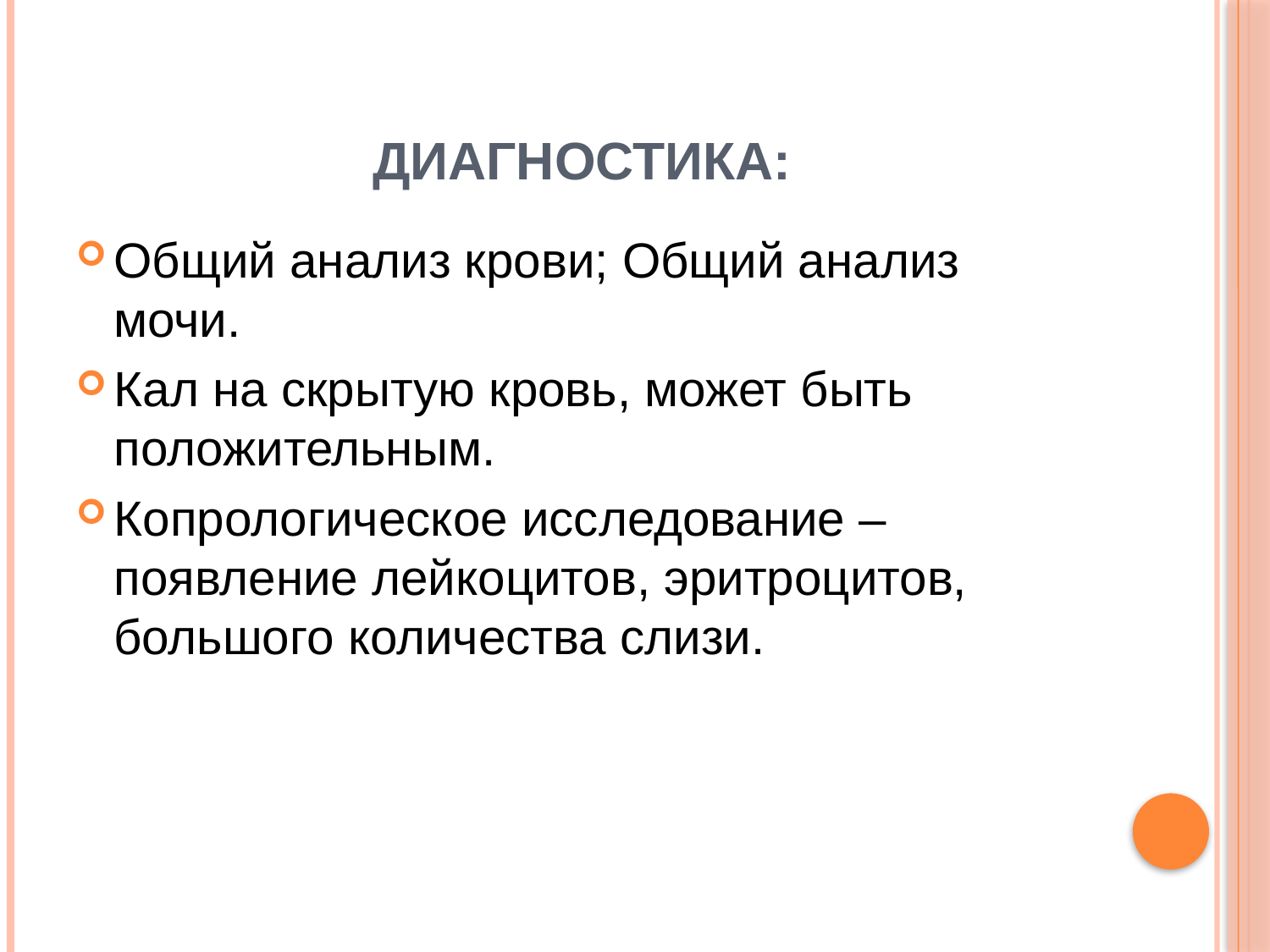

# ДИАГНОСТИКА:
Общий анализ крови; Общий анализ мочи.
Кал на скрытую кровь, может быть положительным.
Копрологическое исследование – появление лейкоцитов, эритроцитов, большого количества слизи.